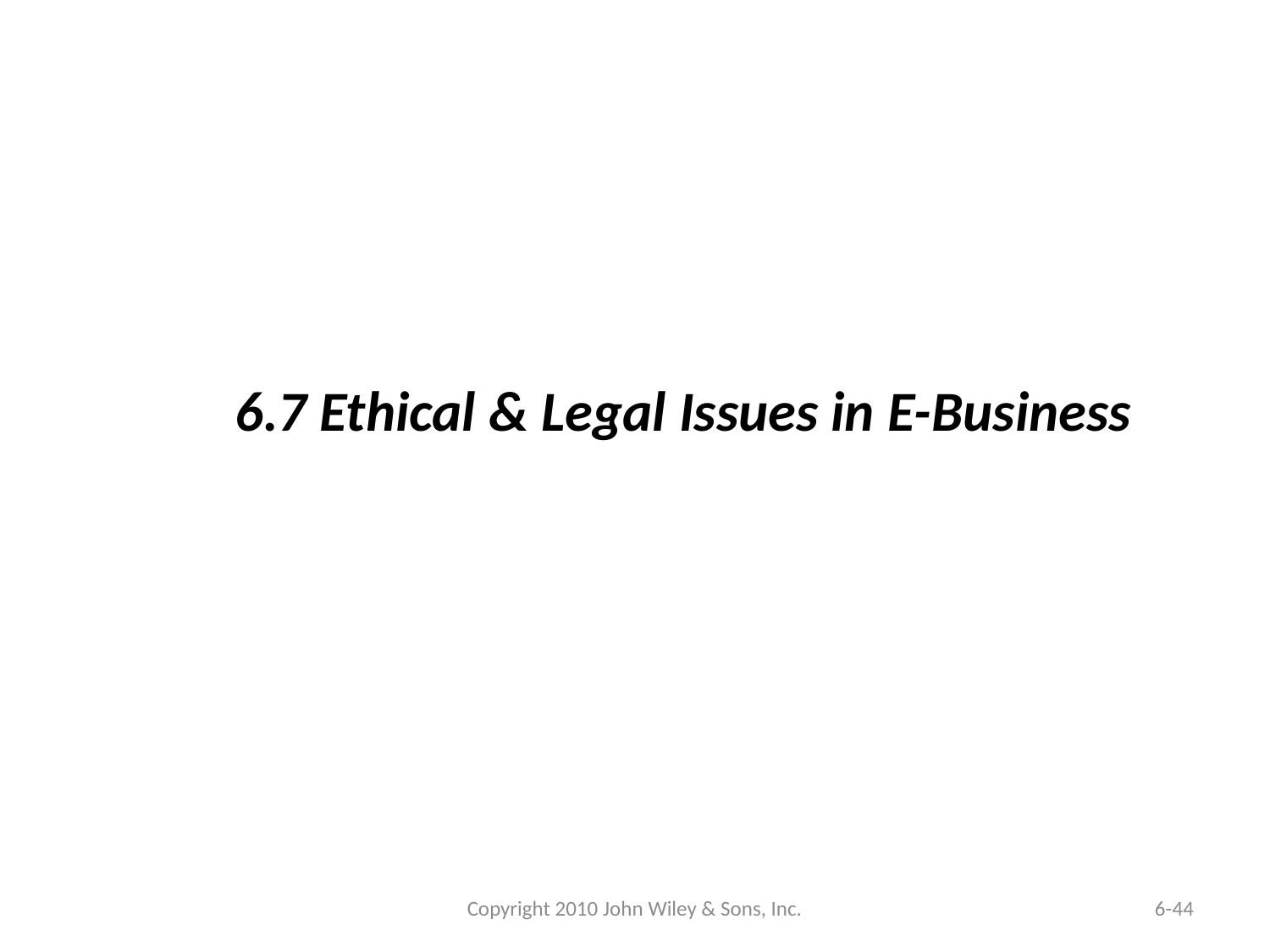

6.7 Ethical & Legal Issues in E-Business
Copyright 2010 John Wiley & Sons, Inc.
6-44